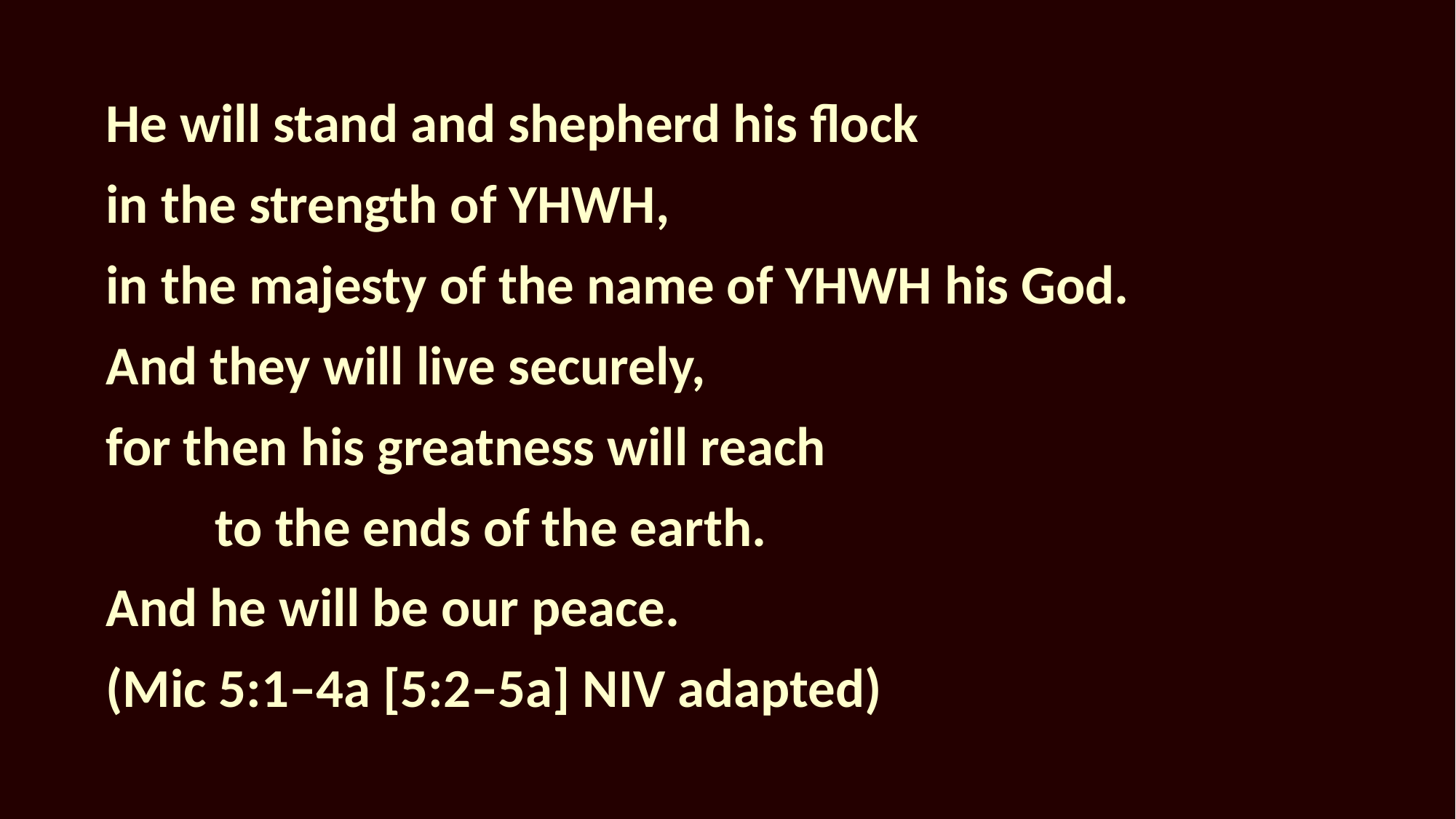

He will stand and shepherd his flock
in the strength of YHWH,
in the majesty of the name of YHWH his God.
And they will live securely,
for then his greatness will reach
	to the ends of the earth.
And he will be our peace.
(Mic 5:1–4a [5:2–5a] NIV adapted)